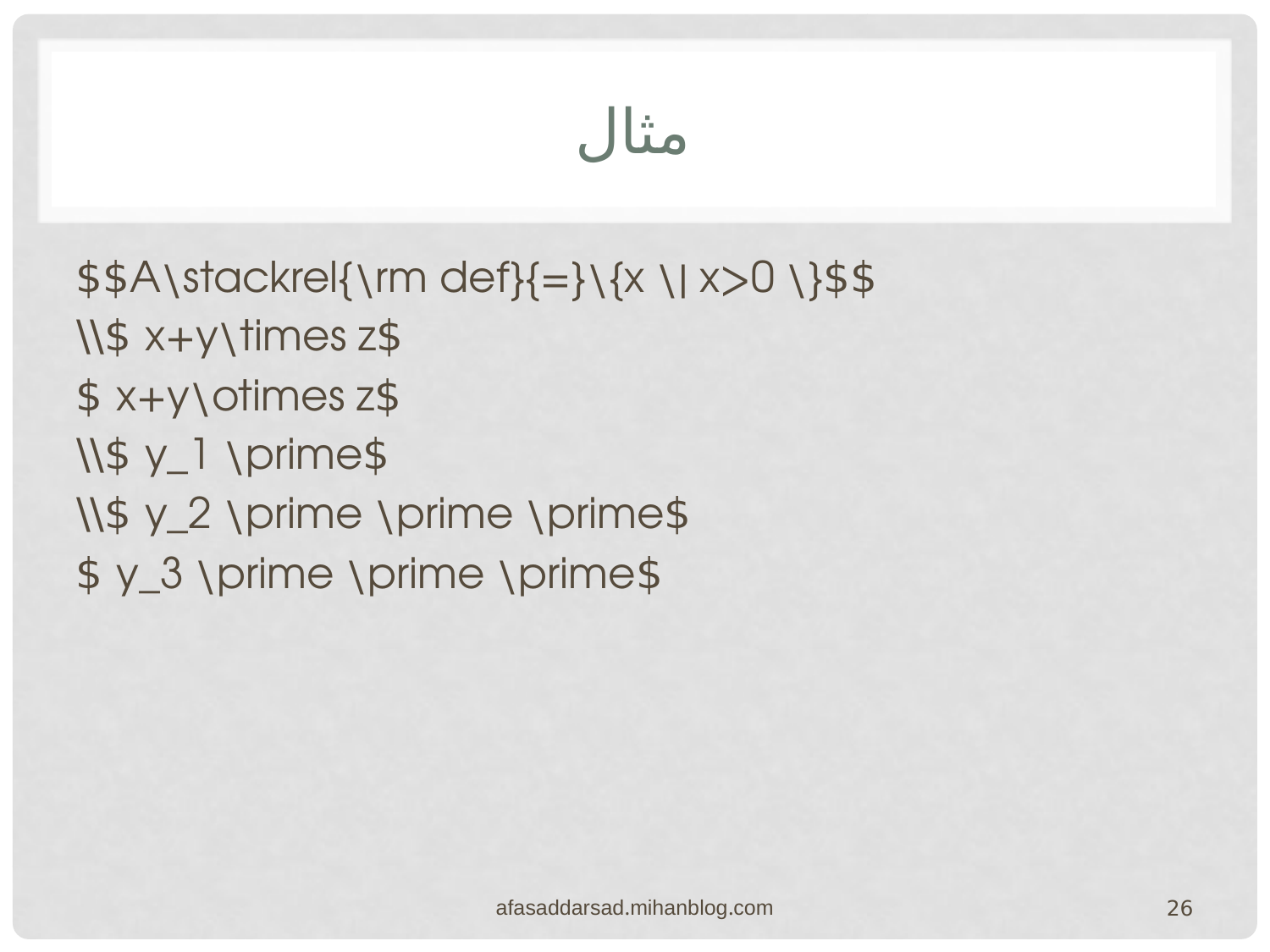

# مثال
$$A\stackrel{\rm def}{=}\{x \| x>0 \}$$
$x+y\times z $\\
$x+y\otimes z $
$y_1 \prime $\\
$y_2 \prime \prime \prime $\\
$y_3 \prime \prime \prime $
afasaddarsad.mihanblog.com
26